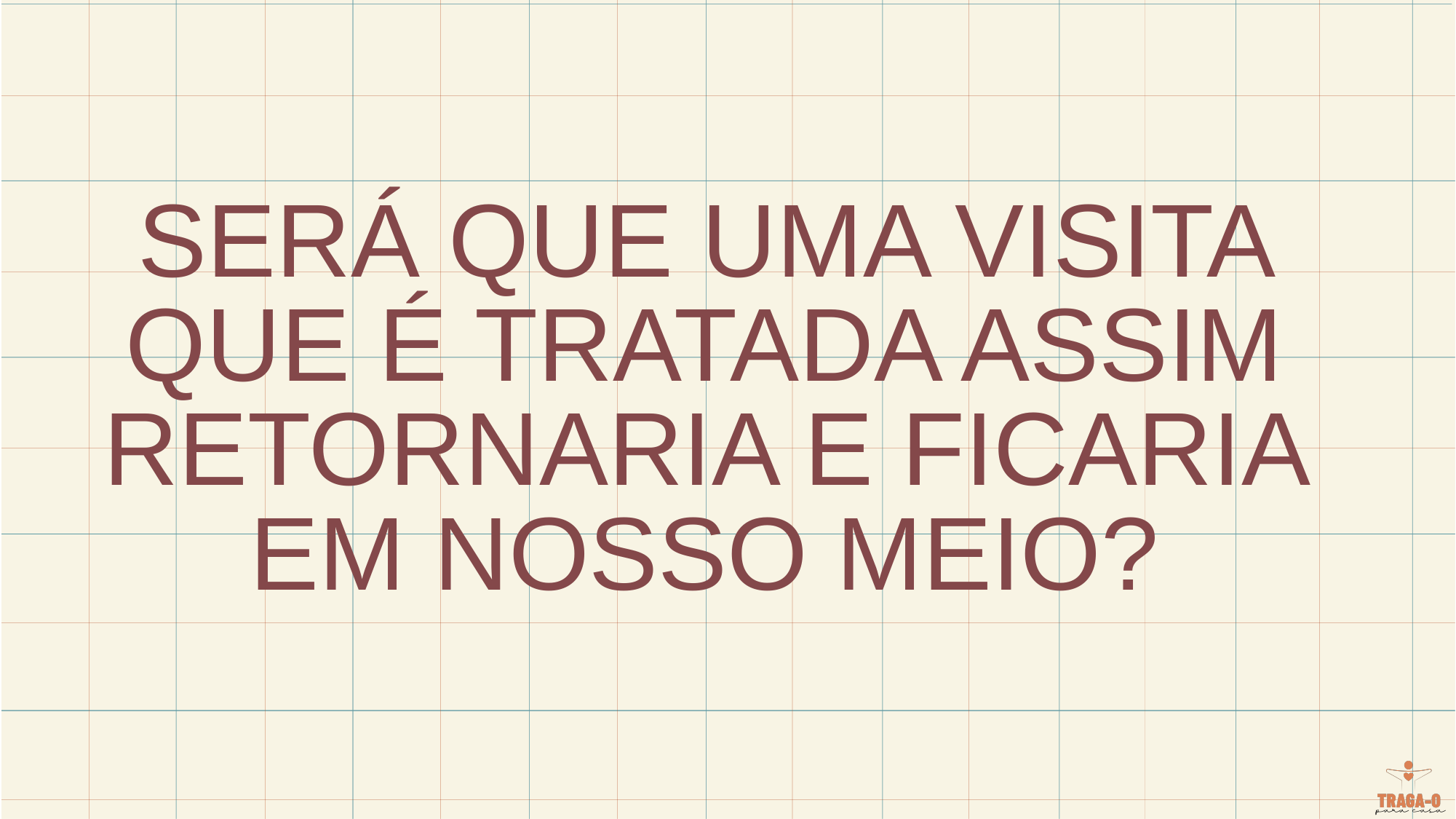

# Será que uma visita que é tratada assim retornaria e ficaria em nosso meio?